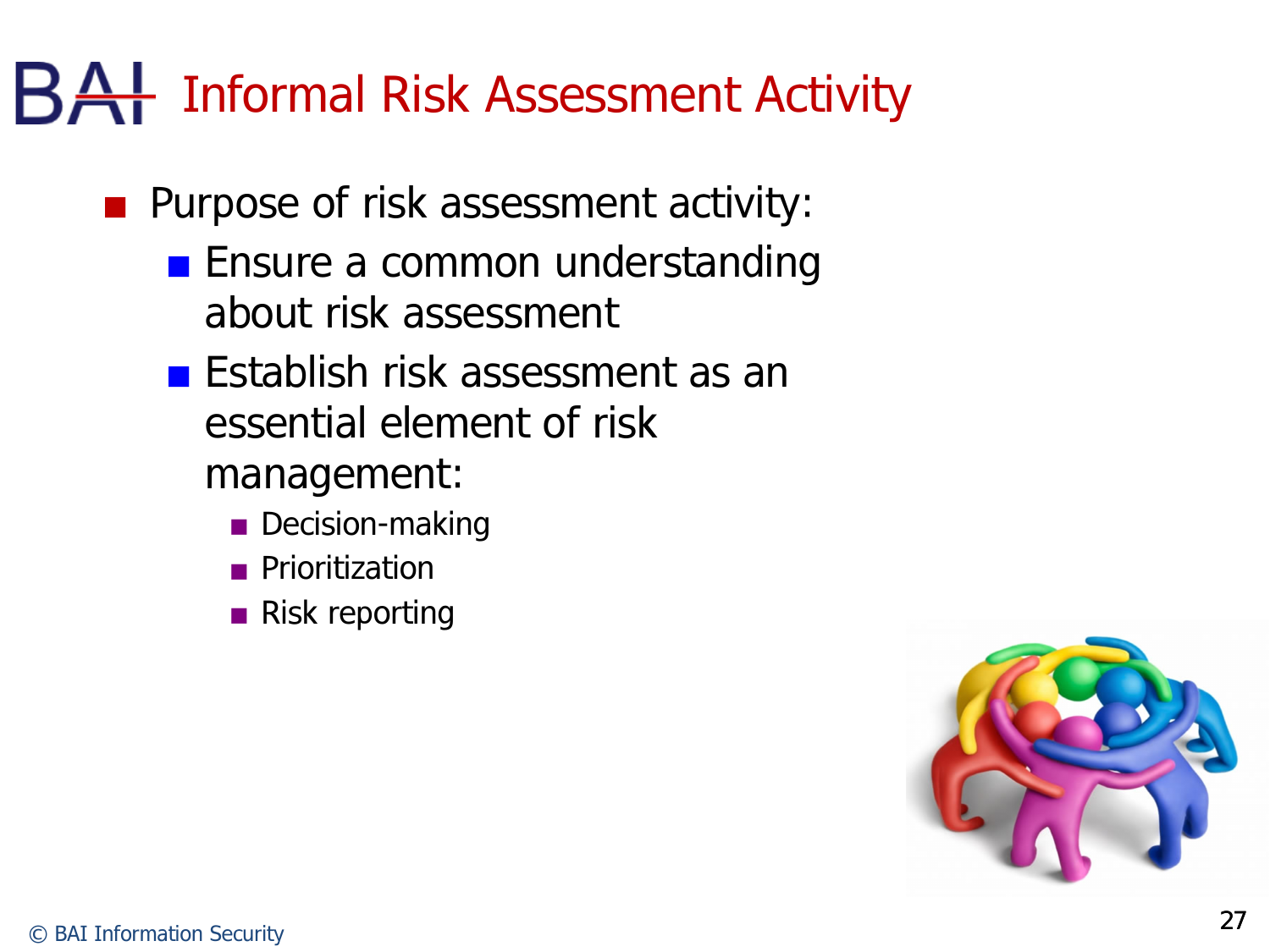

# Informal Risk Assessment Activity
Purpose of risk assessment activity:
Ensure a common understanding about risk assessment
Establish risk assessment as an essential element of risk management:
Decision-making
Prioritization
Risk reporting